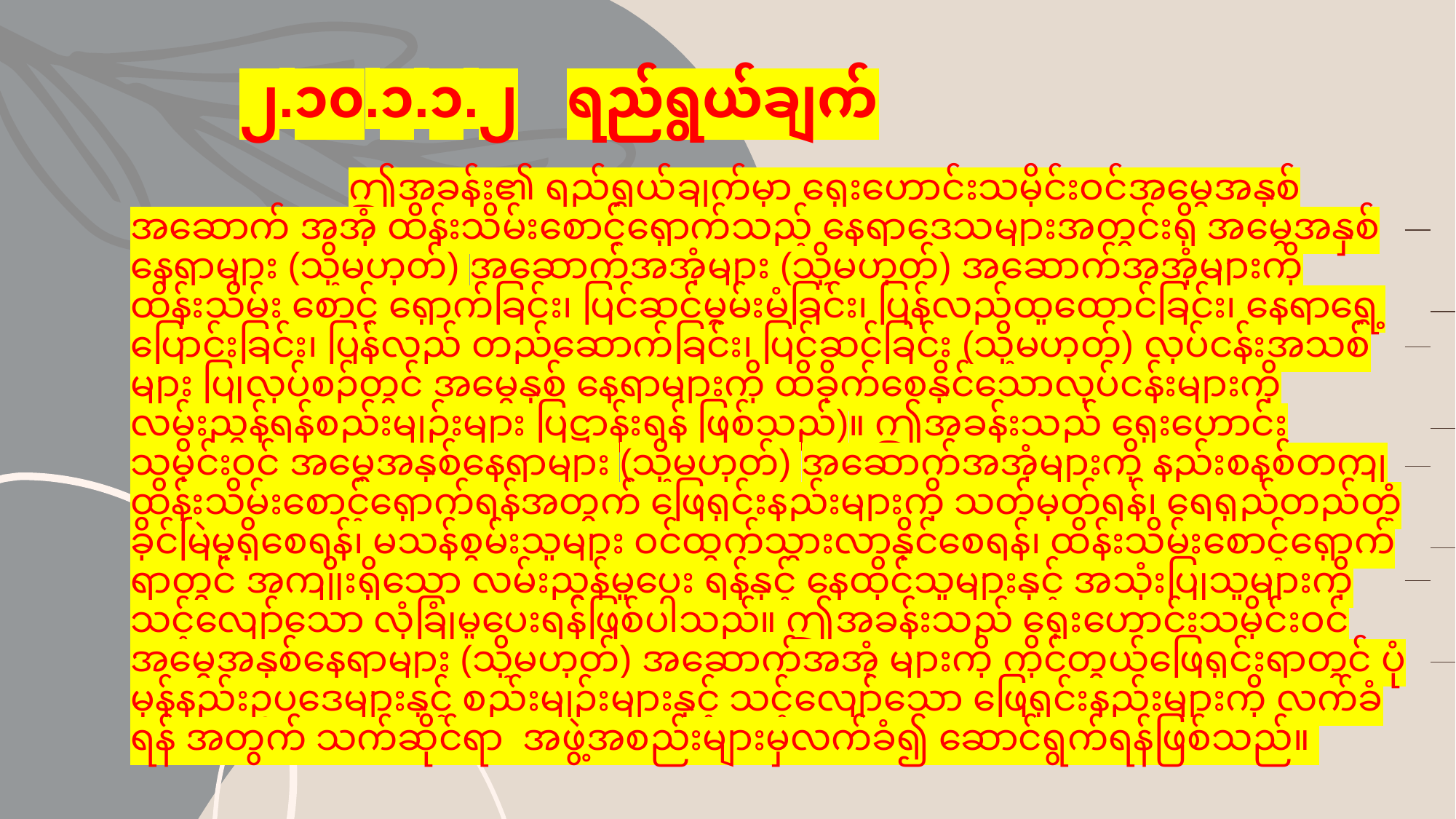

# ၂.၁၀.၁.၁.၂	ရည်ရွယ်ချက် ဤအခန်း၏ ရည်ရွယ်ချက်မှာ ရှေးဟောင်းသမိုင်းဝင်အမွေအနှစ် အဆောက် အအုံ ထိန်းသိမ်းစောင့်ရှောက်သည့် နေရာဒေသများအတွင်းရှိ အမွေအနှစ်နေရာများ (သို့မဟုတ်) အဆောက်အအုံများ (သို့မဟုတ်) အဆောက်အအုံများကို ထိန်းသိမ်း စောင့် ရှောက်ခြင်း၊ ပြင်ဆင်မွမ်းမံခြင်း၊ ပြန်လည်ထူထောင်ခြင်း၊ နေရာရွေ့ပြောင်းခြင်း၊ ပြန်လည် တည်ဆောက်ခြင်း၊ ပြင်ဆင်ခြင်း (သို့မဟုတ်) လုပ်ငန်းအသစ်များ ပြုလုပ်စဉ်တွင် အမွေနှစ် နေရာများကို ထိခိုက်စေနိုင်သောလုပ်ငန်းများကို လမ်းညွှန်ရန်စည်းမျဉ်းများ ပြဋ္ဌာန်းရန် ဖြစ်သည်)။ ဤအခန်းသည် ရှေးဟောင်းသမိုင်းဝင် အမွေအနှစ်နေရာများ (သို့မဟုတ်) အဆောက်အအုံများကို နည်းစနစ်တကျ ထိန်းသိမ်းစောင့်ရှောက်ရန်အတွက် ဖြေရှင်းနည်းများကို သတ်မှတ်ရန်၊ ရေရှည်တည်တံ့ ခိုင်မြဲမှုရှိစေရန်၊ မသန်စွမ်းသူများ ဝင်ထွက်သွားလာနိုင်စေရန်၊ ထိန်းသိမ်းစောင့်ရှောက်ရာတွင် အကျိုးရှိသော လမ်းညွှန်မှုပေး ရန်နှင့် နေထိုင်သူများနှင့် အသုံးပြုသူများကို သင့်လျော်သော လုံခြုံမှုပေးရန်ဖြစ်ပါသည်။ ဤအခန်းသည် ရှေးဟောင်းသမိုင်းဝင် အမွေအနှစ်နေရာများ (သို့မဟုတ်) အဆောက်အအုံ များကို ကိုင်တွယ်ဖြေရှင်းရာတွင် ပုံမှန်နည်းဥပဒေများနှင့် စည်းမျဉ်းများနှင့် သင့်လျော်သော ဖြေရှင်းနည်းများကို လက်ခံရန် အတွက် သက်ဆိုင်ရာ  အဖွဲ့အစည်းများမှလက်ခံ၍ ဆောင်ရွက်ရန်ဖြစ်သည်။
|  |
| --- |
|  |
|  |
|  |
|  |
|  |
| --- |
|  |
|  |
|  |
|  |